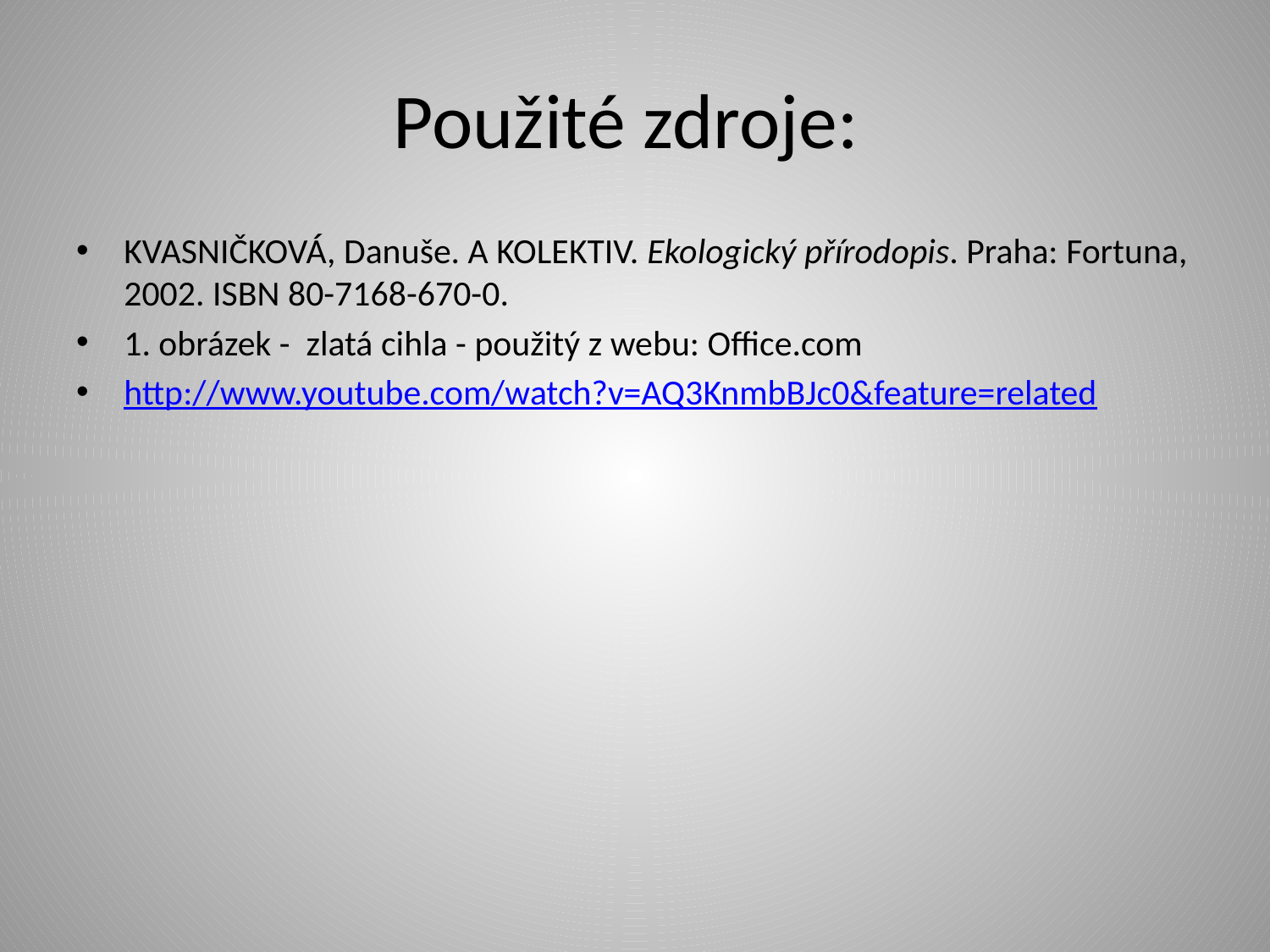

# Použité zdroje:
KVASNIČKOVÁ, Danuše. A KOLEKTIV. Ekologický přírodopis. Praha: Fortuna, 2002. ISBN 80-7168-670-0.
1. obrázek -  zlatá cihla - použitý z webu: Office.com
http://www.youtube.com/watch?v=AQ3KnmbBJc0&feature=related